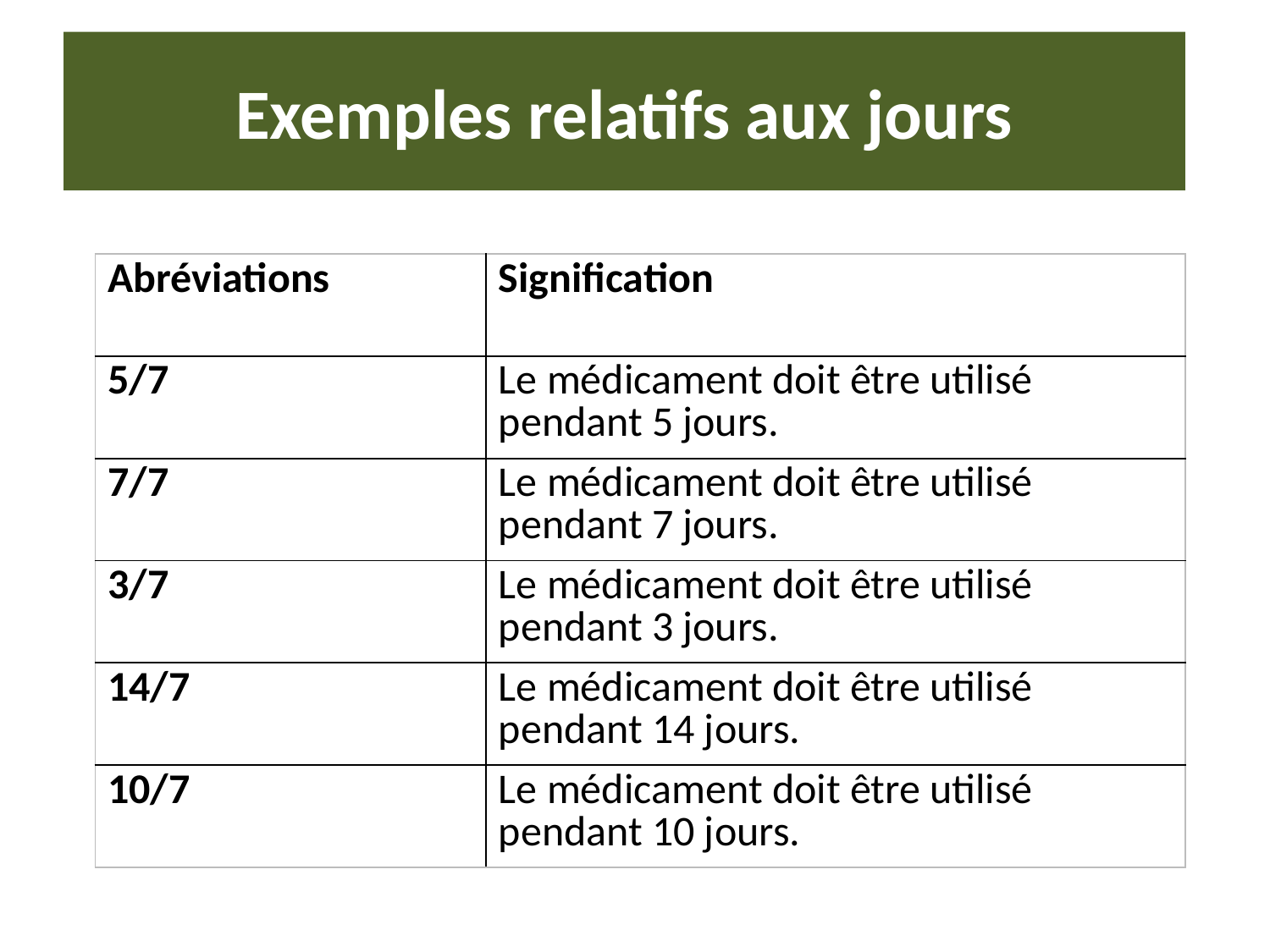

# Exemples relatifs aux jours
| Abréviations | Signification |
| --- | --- |
| 5/7 | Le médicament doit être utilisé pendant 5 jours. |
| 7/7 | Le médicament doit être utilisé pendant 7 jours. |
| 3/7 | Le médicament doit être utilisé pendant 3 jours. |
| 14/7 | Le médicament doit être utilisé pendant 14 jours. |
| 10/7 | Le médicament doit être utilisé pendant 10 jours. |